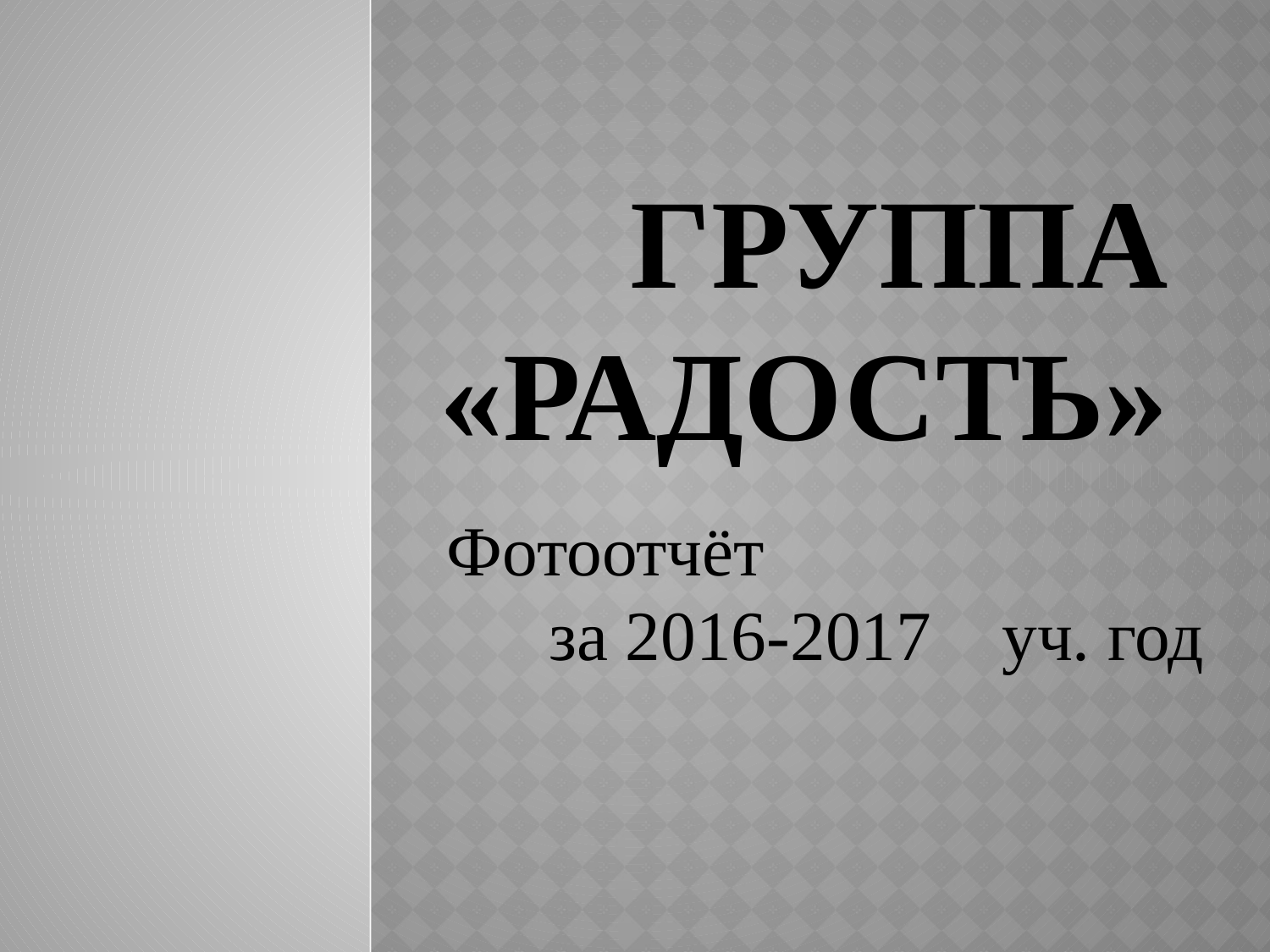

# Группа «Радость»
Фотоотчёт                              за 2016-2017    уч. год